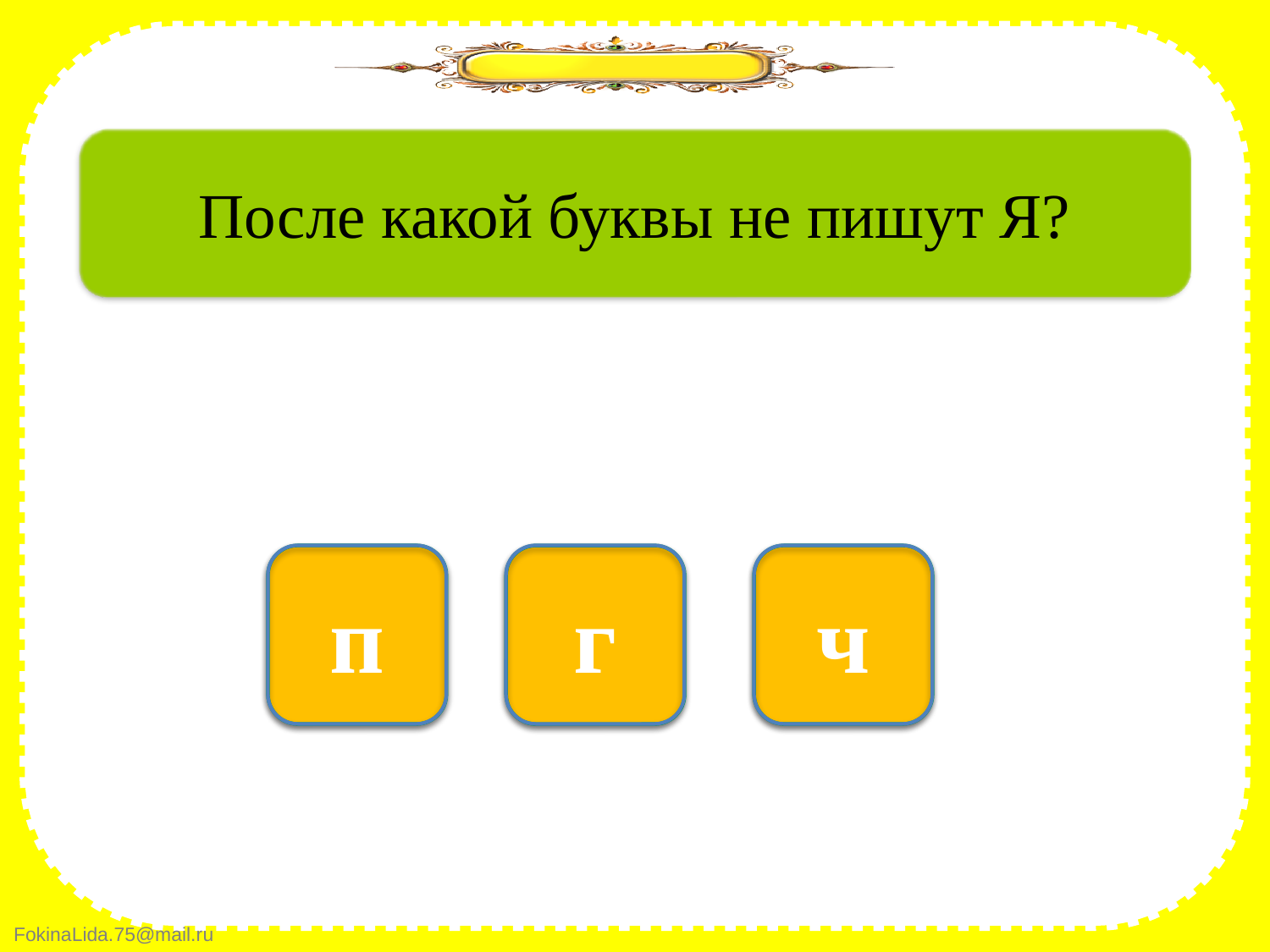

После какой буквы не пишут Я?
нет

п
нет
да
ч
г